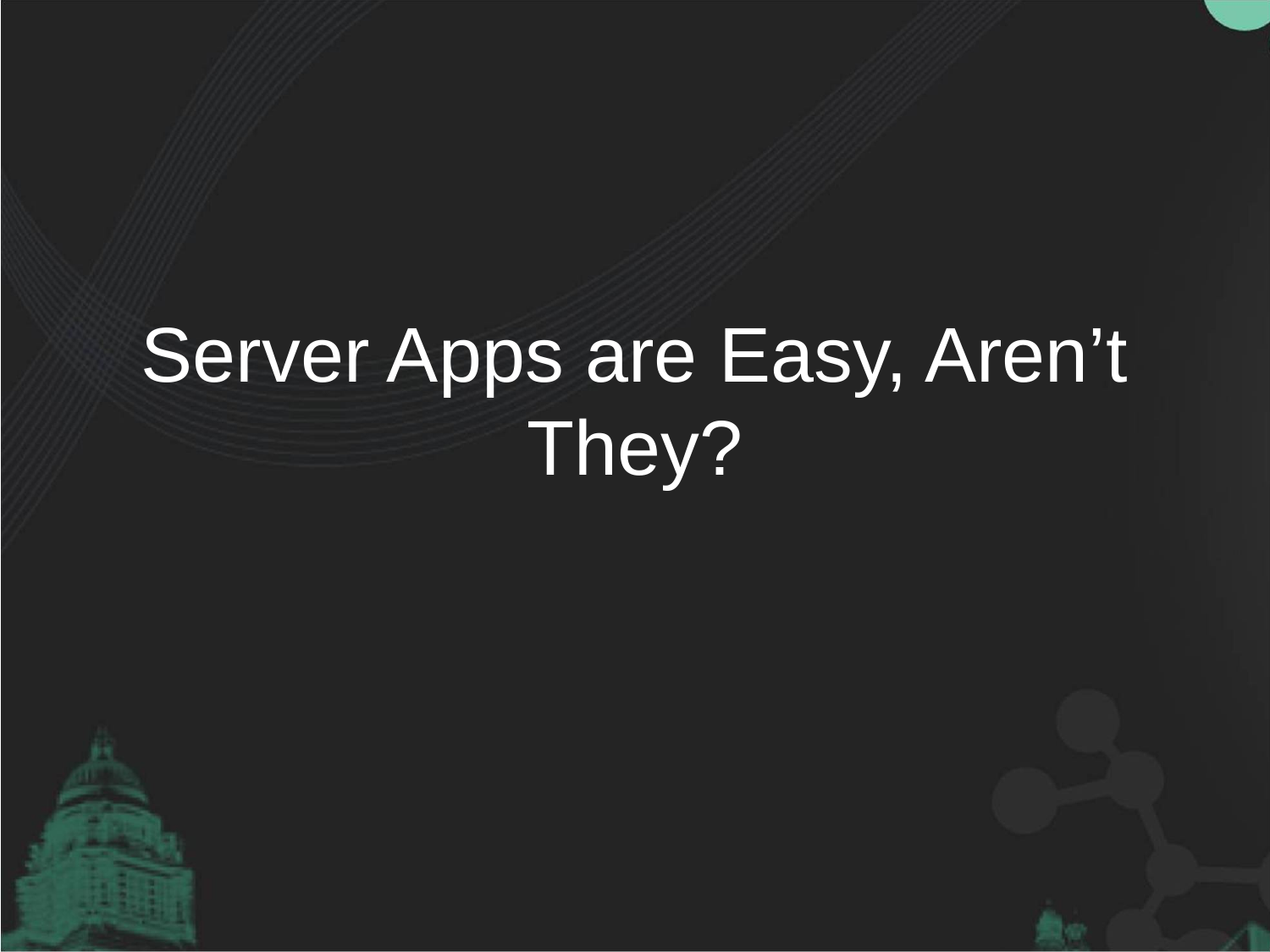

# Server Apps are Easy, Aren’t They?